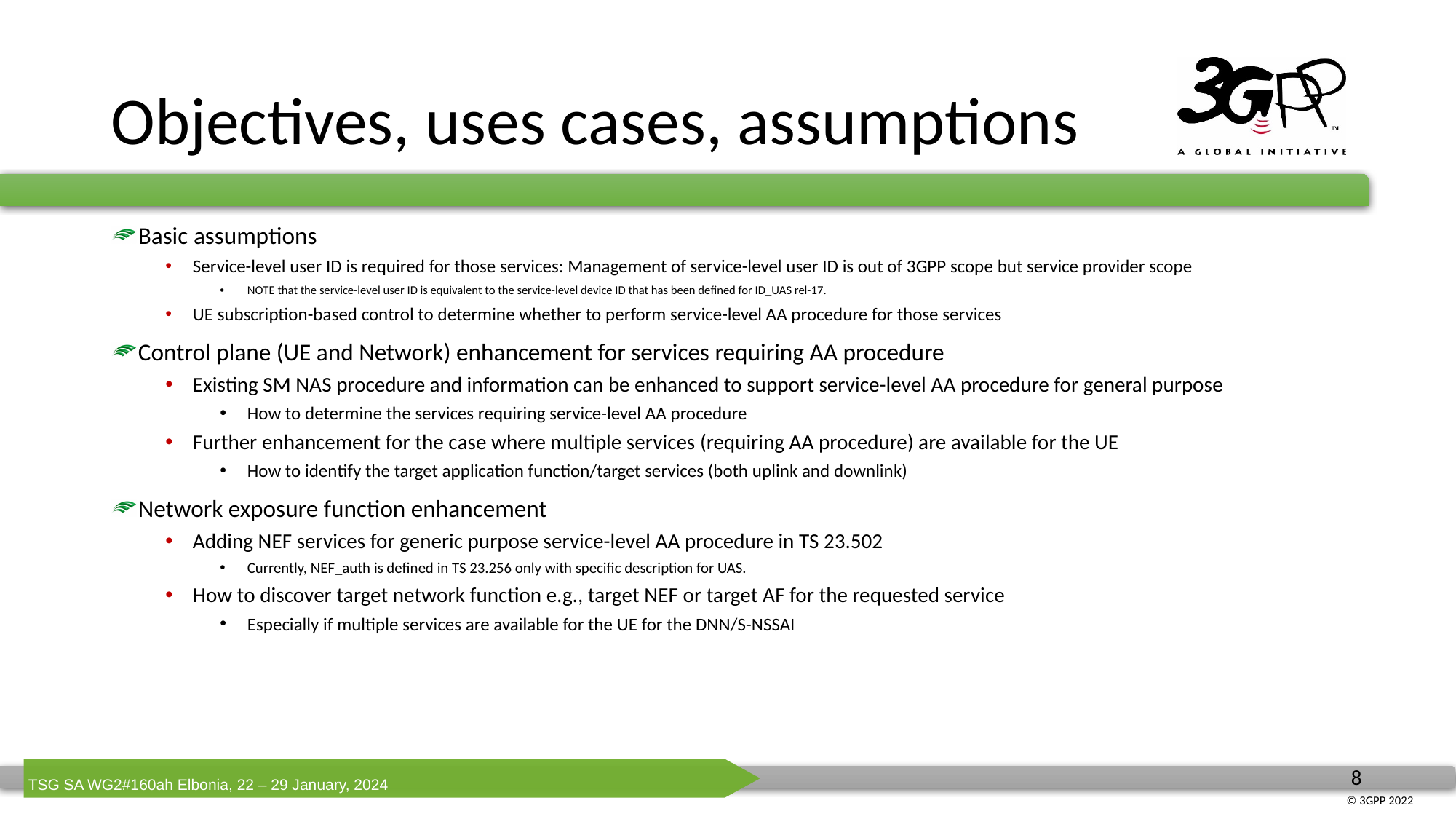

# Objectives, uses cases, assumptions
Basic assumptions
Service-level user ID is required for those services: Management of service-level user ID is out of 3GPP scope but service provider scope
NOTE that the service-level user ID is equivalent to the service-level device ID that has been defined for ID_UAS rel-17.
UE subscription-based control to determine whether to perform service-level AA procedure for those services
Control plane (UE and Network) enhancement for services requiring AA procedure
Existing SM NAS procedure and information can be enhanced to support service-level AA procedure for general purpose
How to determine the services requiring service-level AA procedure
Further enhancement for the case where multiple services (requiring AA procedure) are available for the UE
How to identify the target application function/target services (both uplink and downlink)
Network exposure function enhancement
Adding NEF services for generic purpose service-level AA procedure in TS 23.502
Currently, NEF_auth is defined in TS 23.256 only with specific description for UAS.
How to discover target network function e.g., target NEF or target AF for the requested service
Especially if multiple services are available for the UE for the DNN/S-NSSAI